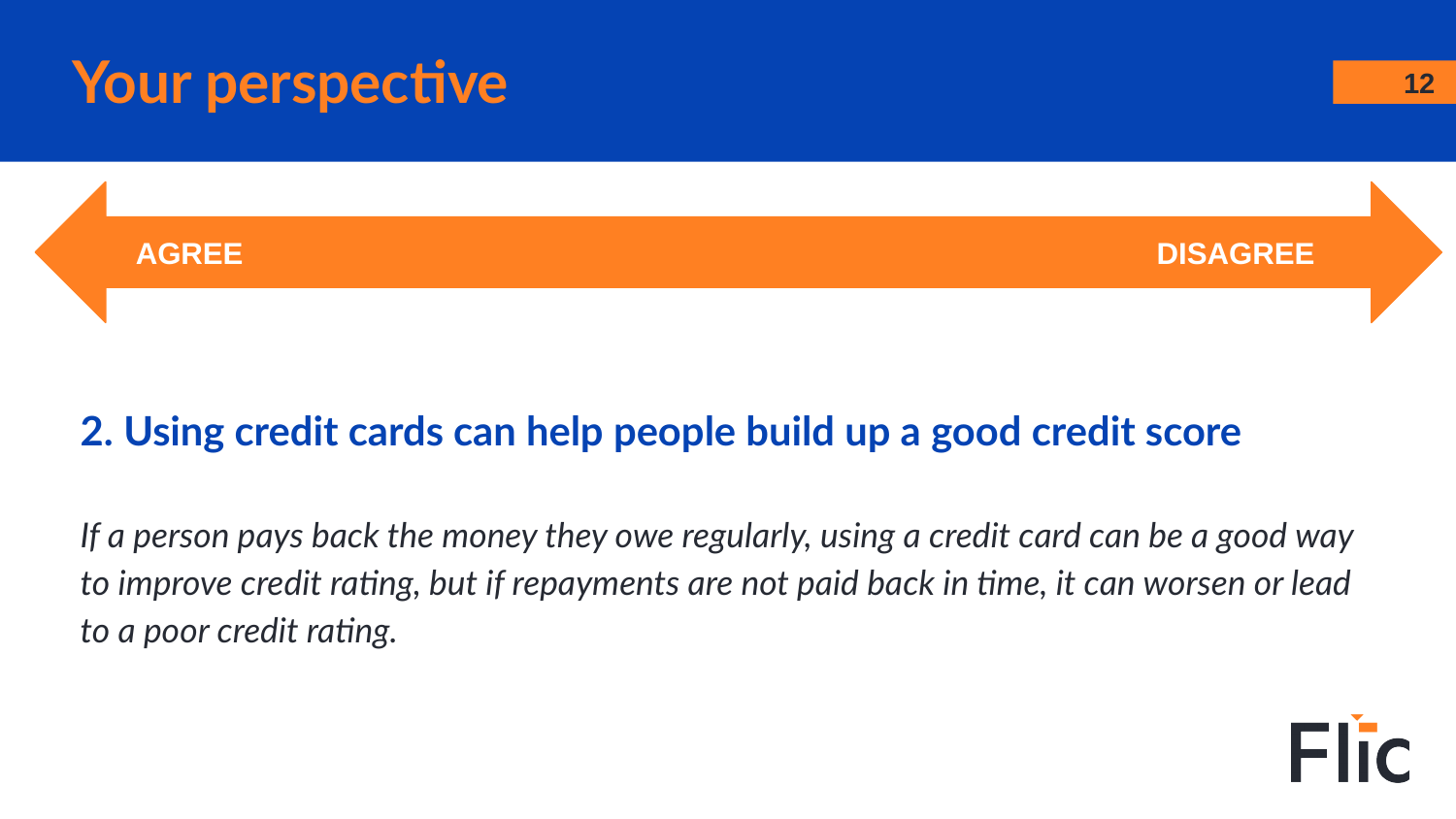

# Your perspective

12

AGREE                                                                                                            DISAGREE
AGREE                                                                                                           DISAGREE
2. Using credit cards can help people build up a good credit score

If a person pays back the money they owe regularly, using a credit card can be a good way to improve credit rating, but if repayments are not paid back in time, it can worsen or lead to a poor credit rating.